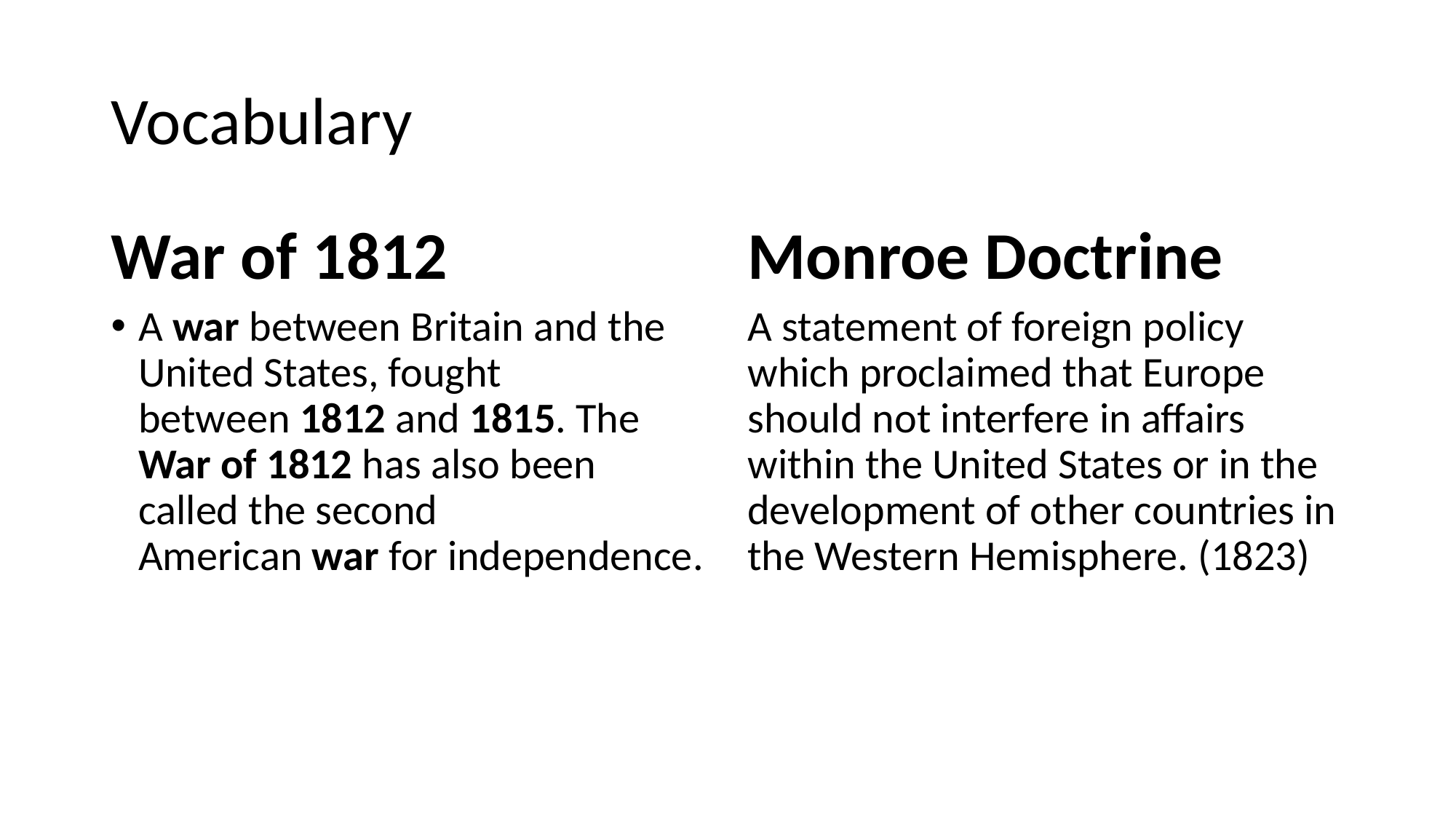

# Vocabulary
War of 1812
Monroe Doctrine
A war between Britain and the United States, fought between 1812 and 1815. The War of 1812 has also been called the second American war for independence.
A statement of foreign policy which proclaimed that Europe should not interfere in affairs within the United States or in the development of other countries in the Western Hemisphere. (1823)